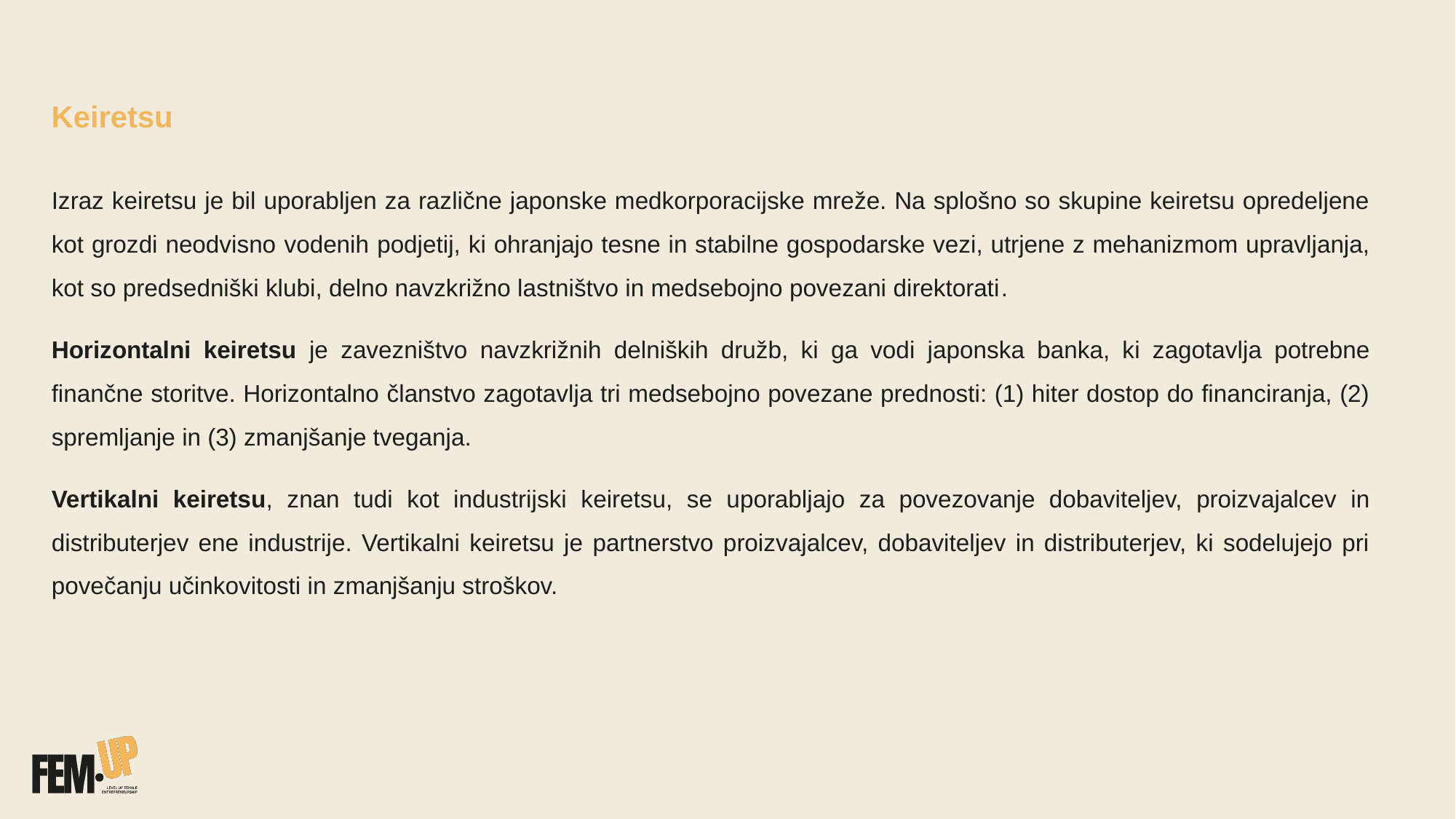

Keiretsu
Izraz keiretsu je bil uporabljen za različne japonske medkorporacijske mreže. Na splošno so skupine keiretsu opredeljene kot grozdi neodvisno vodenih podjetij, ki ohranjajo tesne in stabilne gospodarske vezi, utrjene z mehanizmom upravljanja, kot so predsedniški klubi, delno navzkrižno lastništvo in medsebojno povezani direktorati.
Horizontalni keiretsu je zavezništvo navzkrižnih delniških družb, ki ga vodi japonska banka, ki zagotavlja potrebne finančne storitve. Horizontalno članstvo zagotavlja tri medsebojno povezane prednosti: (1) hiter dostop do financiranja, (2) spremljanje in (3) zmanjšanje tveganja.
Vertikalni keiretsu, znan tudi kot industrijski keiretsu, se uporabljajo za povezovanje dobaviteljev, proizvajalcev in distributerjev ene industrije. Vertikalni keiretsu je partnerstvo proizvajalcev, dobaviteljev in distributerjev, ki sodelujejo pri povečanju učinkovitosti in zmanjšanju stroškov.